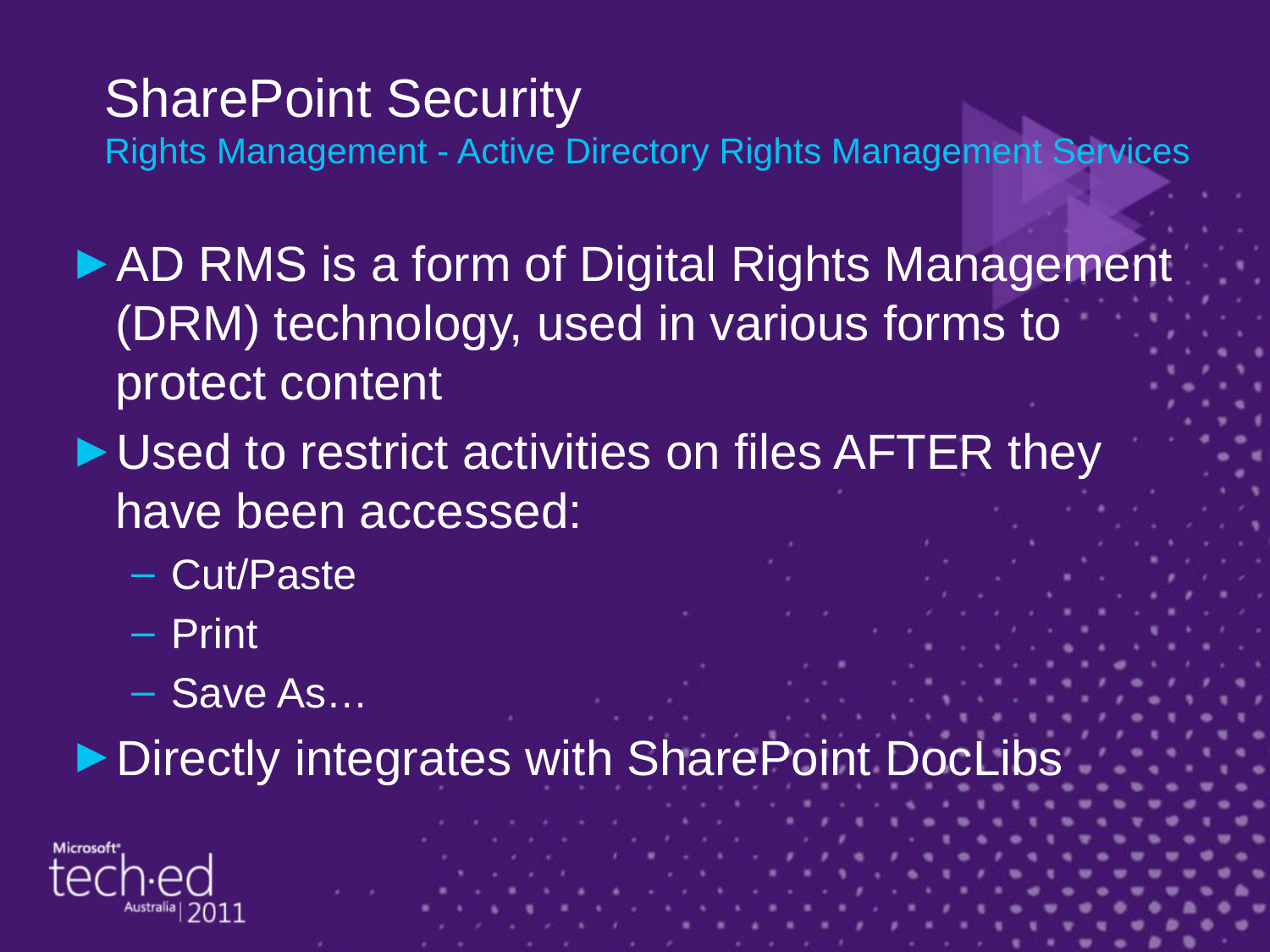

# SharePoint Security Rights Management - Active Directory Rights Management Services
AD RMS is a form of Digital Rights Management (DRM) technology, used in various forms to protect content
Used to restrict activities on files AFTER they have been accessed:
Cut/Paste
Print
Save As…
Directly integrates with SharePoint DocLibs